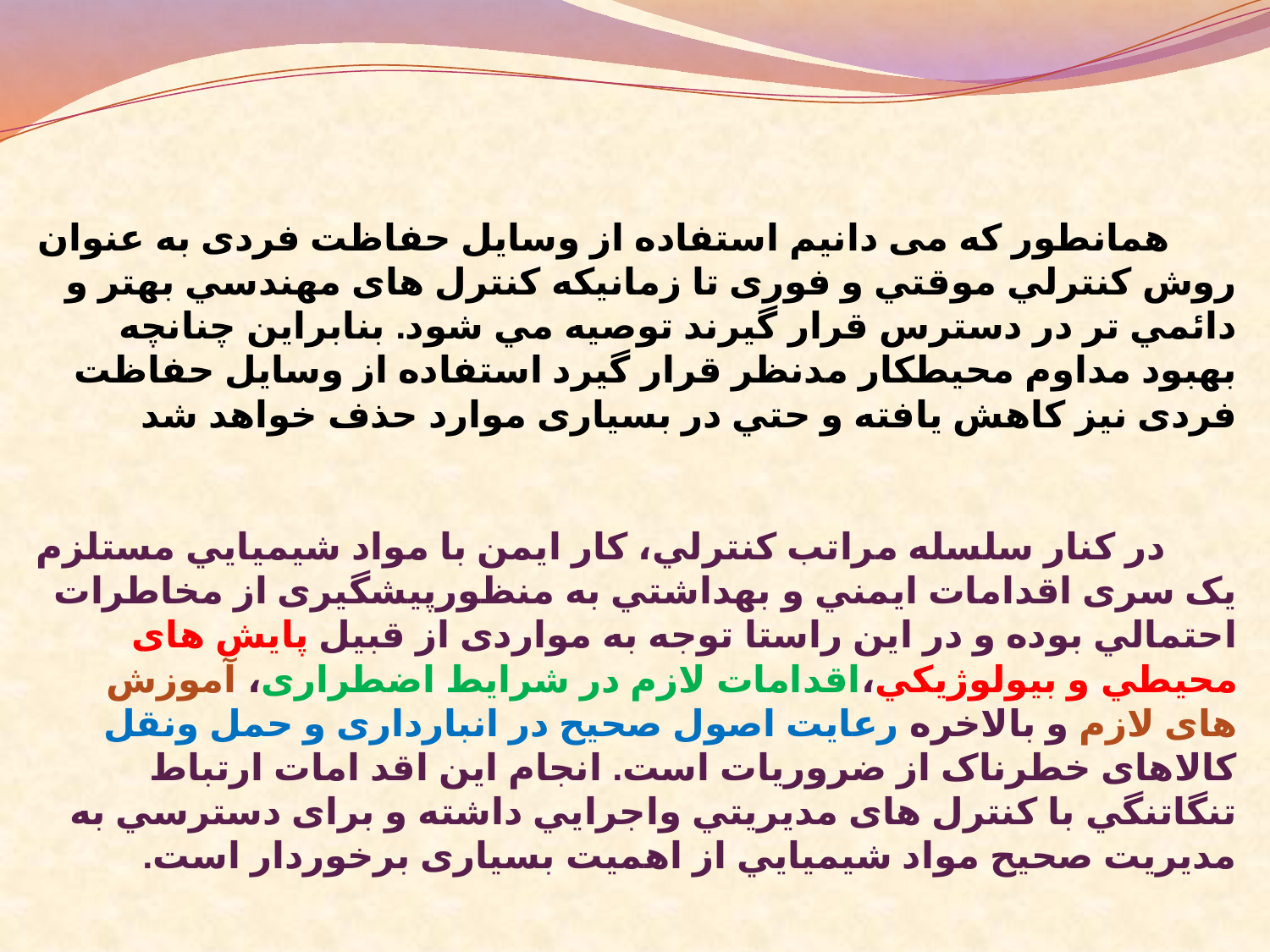

# همانطور كه می دانیم استفاده از وسايل حفاظت فردی به عنوان روش كنترلي موقتي و فوری تا زمانيكه كنترل های مهندسي بهتر و دائمي تر در دسترس قرار گيرند توصيه مي شود. بنابراين چنانچه بهبود مداوم محيطكار مدنظر قرار گيرد استفاده از وسايل حفاظت فردی نيز كاهش يافته و حتي در بسياری موارد حذف خواهد شد در كنار سلسله مراتب كنترلي، كار ايمن با مواد شيميايي مستلزم يک سری اقدامات ايمني و بهداشتي به منظورپيشگيری از مخاطرات احتمالي بوده و در اين راستا توجه به مواردی از قبيل پايش های محيطي و بيولوژيكي،اقدامات لازم در شرايط اضطراری، آموزش های لازم و بالاخره رعايت اصول صحيح در انبارداری و حمل ونقل كالاهای خطرناک از ضروريات است. انجام اين اقد امات ارتباط تنگاتنگي با كنترل های مديريتي واجرايي داشته و برای دسترسي به مديريت صحيح مواد شيميايي از اهميت بسياری برخوردار است.